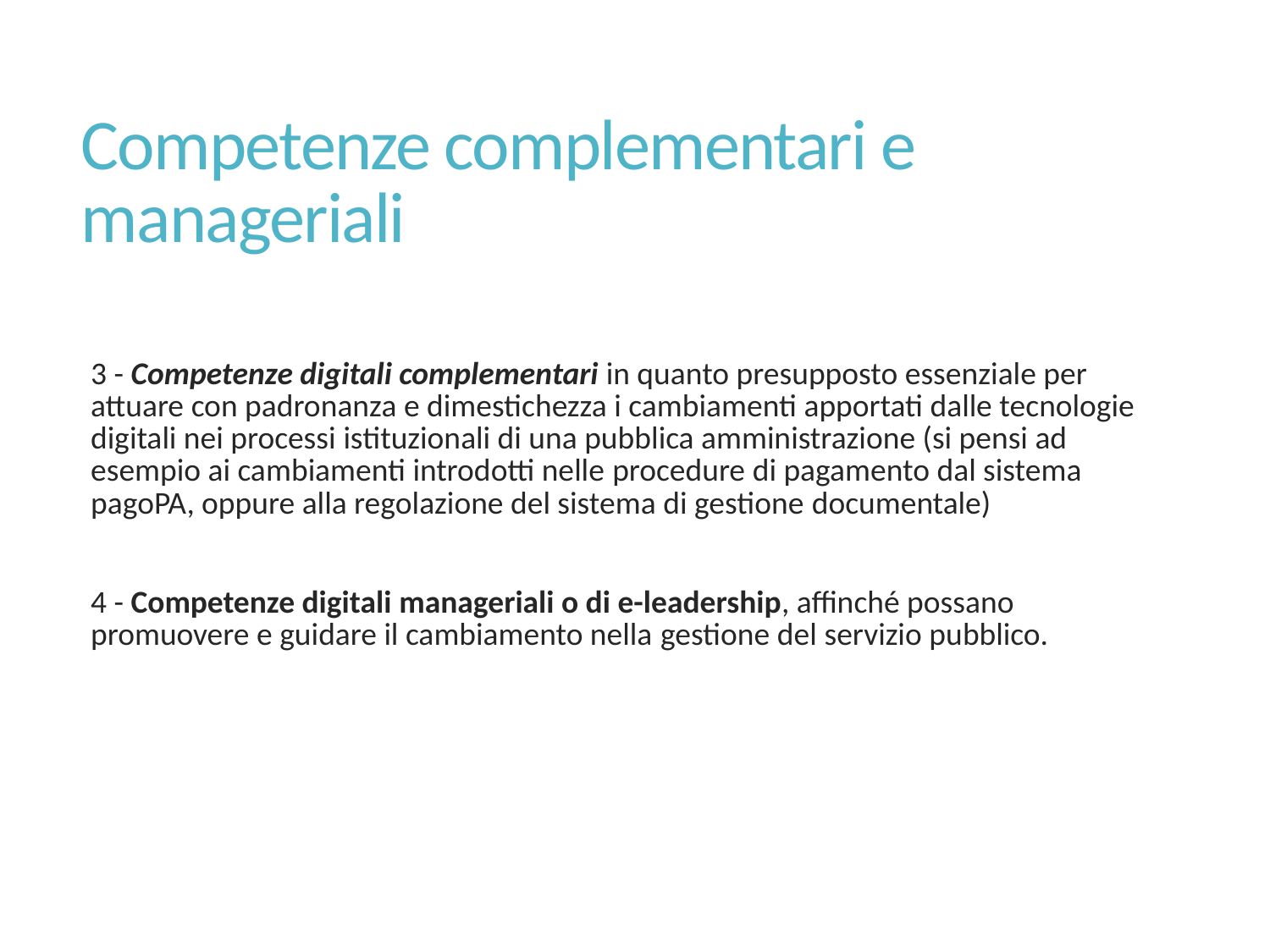

# Competenze complementari e manageriali
3 - Competenze digitali complementari in quanto presupposto essenziale per attuare con padronanza e dimestichezza i cambiamenti apportati dalle tecnologie digitali nei processi istituzionali di una pubblica amministrazione (si pensi ad esempio ai cambiamenti introdotti nelle procedure di pagamento dal sistema pagoPA, oppure alla regolazione del sistema di gestione documentale)

4 - Competenze digitali manageriali o di e-leadership, affinché possano promuovere e guidare il cambiamento nella gestione del servizio pubblico.